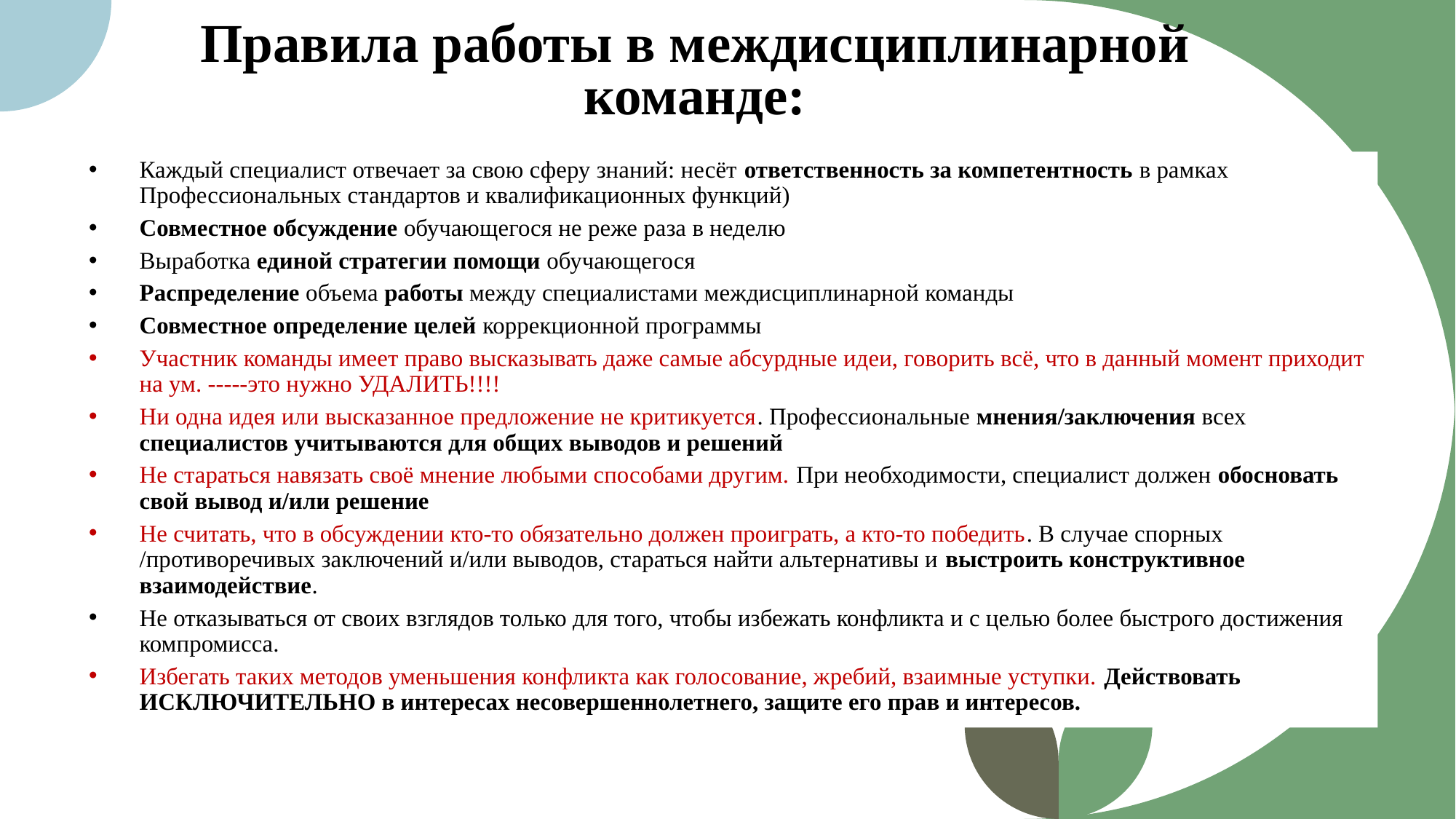

# Правила работы в междисциплинарной команде:
Каждый специалист отвечает за свою сферу знаний: несёт ответственность за компетентность в рамках Профессиональных стандартов и квалификационных функций)
Совместное обсуждение обучающегося не реже раза в неделю
Выработка единой стратегии помощи обучающегося
Распределение объема работы между специалистами междисциплинарной команды
Совместное определение целей коррекционной программы
Участник команды имеет право высказывать даже самые абсурдные идеи, говорить всё, что в данный момент приходит на ум. -----это нужно УДАЛИТЬ!!!!
Ни одна идея или высказанное предложение не критикуется. Профессиональные мнения/заключения всех специалистов учитываются для общих выводов и решений
Не стараться навязать своё мнение любыми способами другим. При необходимости, специалист должен обосновать свой вывод и/или решение
Не считать, что в обсуждении кто-то обязательно должен проиграть, а кто-то победить. В случае спорных /противоречивых заключений и/или выводов, стараться найти альтернативы и выстроить конструктивное взаимодействие.
Не отказываться от своих взглядов только для того, чтобы избежать конфликта и с целью более быстрого достижения компромисса.
Избегать таких методов уменьшения конфликта как голосование, жребий, взаимные уступки. Действовать  ИСКЛЮЧИТЕЛЬНО в интересах несовершеннолетнего, защите его прав и интересов.